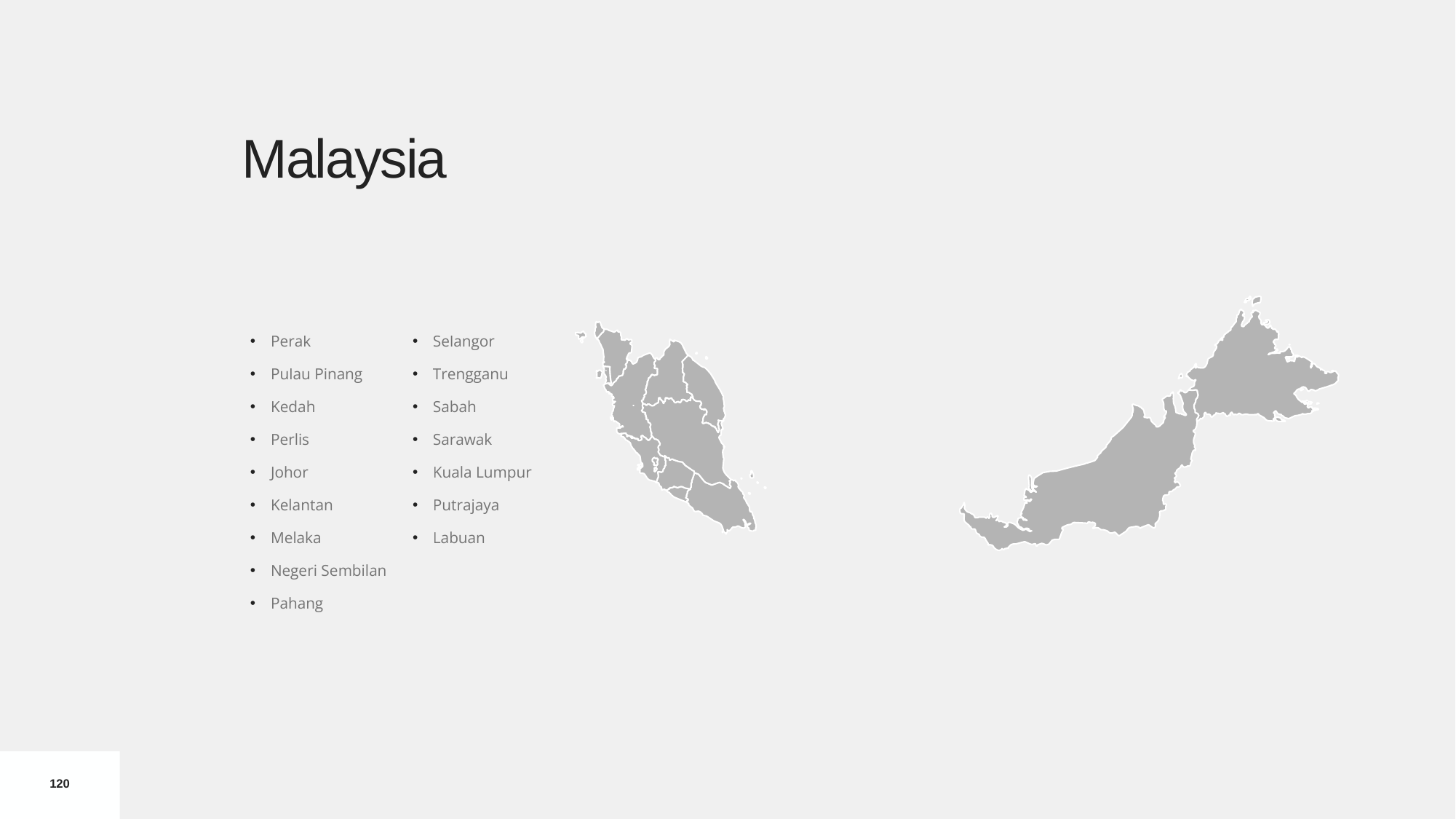

# Malaysia

Perak
Pulau Pinang
Kedah
Perlis
Johor
Kelantan
Melaka
Negeri Sembilan
Pahang
Selangor
Trengganu
Sabah
Sarawak
Kuala Lumpur
Putrajaya
Labuan